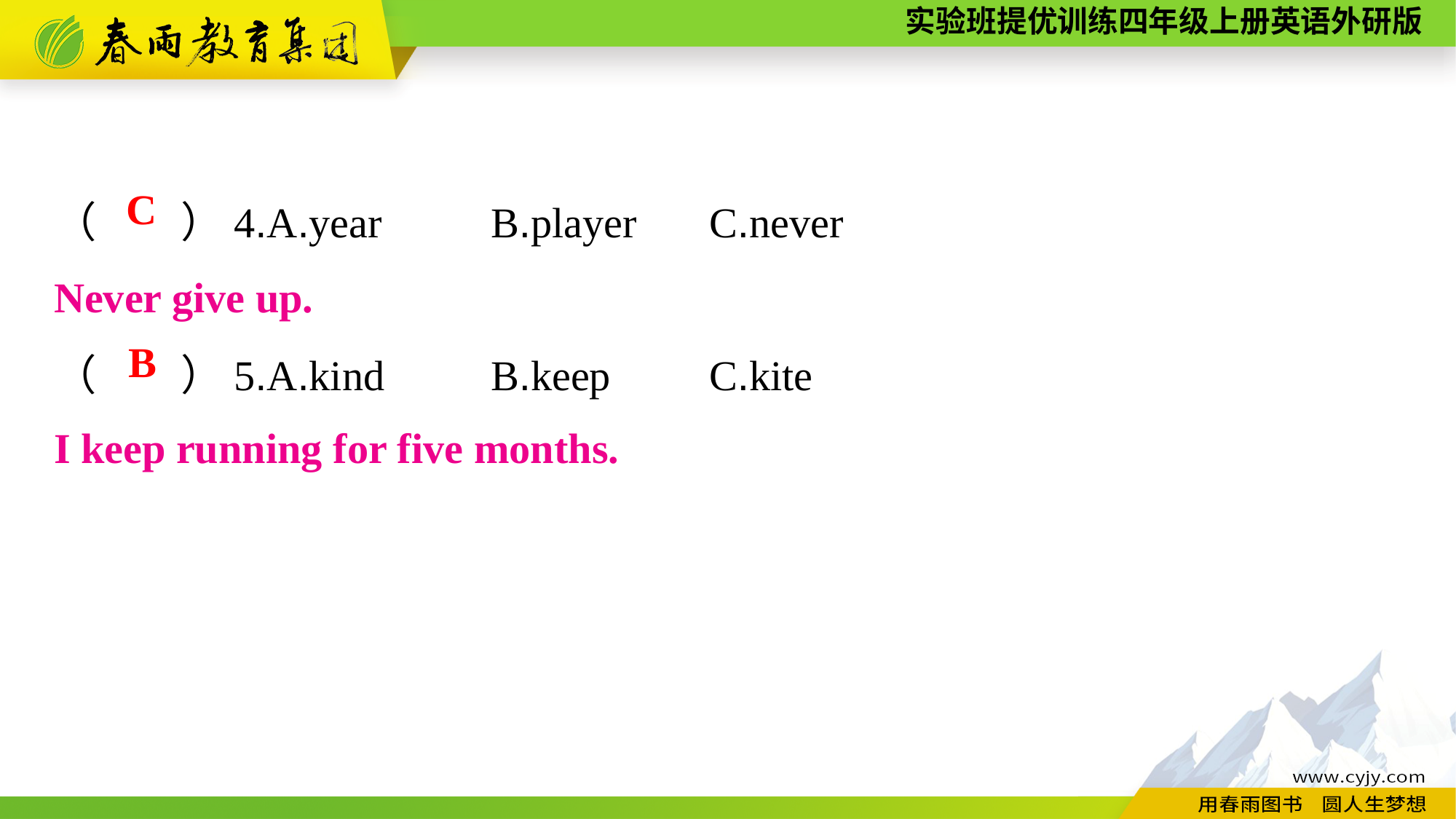

（　　）4.A.year	B.player	C.never

（　　）5.A.kind	B.keep	C.kite
C
Never give up.
B
I keep running for five months.